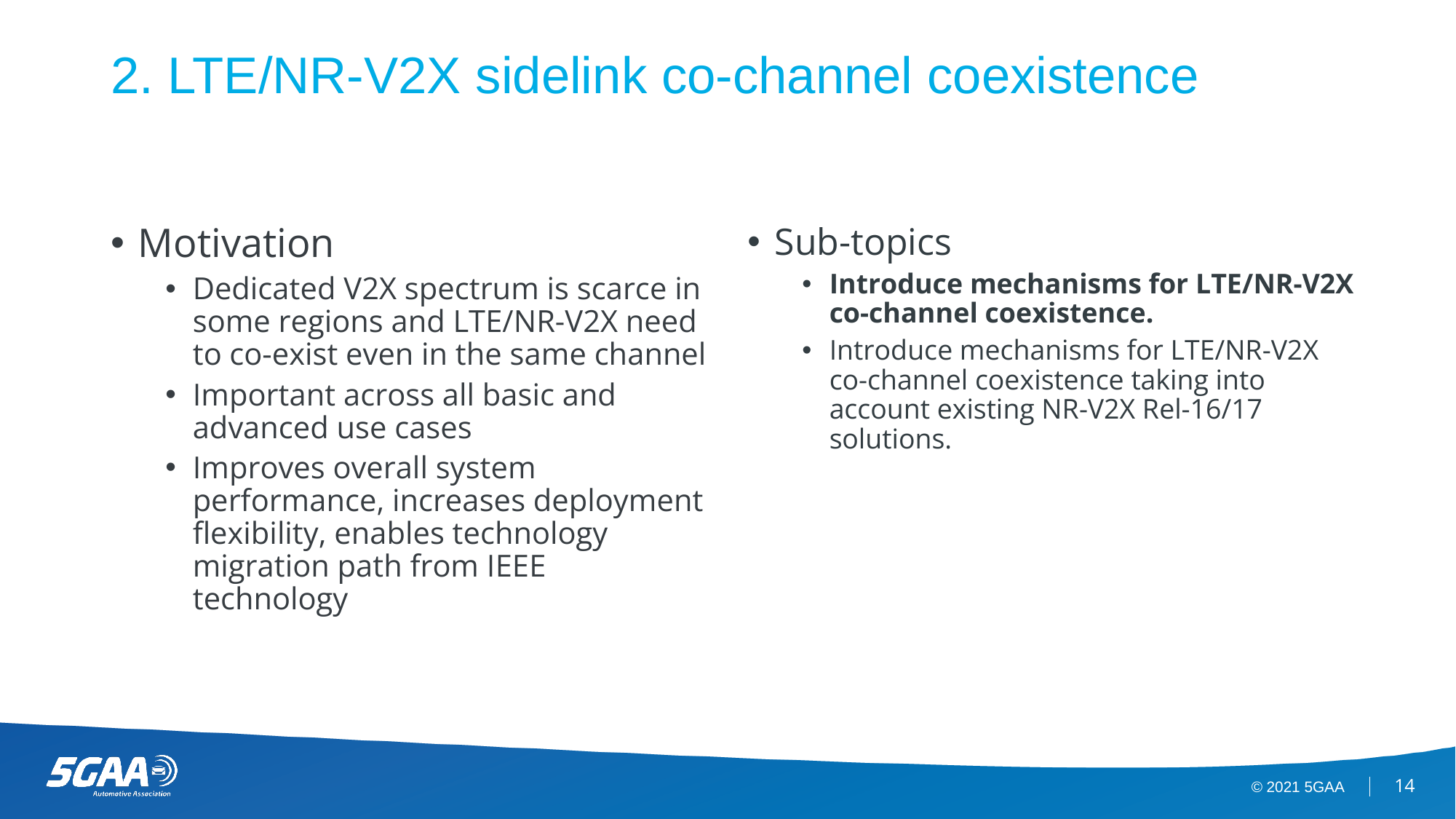

# 2. LTE/NR-V2X sidelink co-channel coexistence
Motivation
Dedicated V2X spectrum is scarce in some regions and LTE/NR-V2X need to co-exist even in the same channel
Important across all basic and advanced use cases
Improves overall system performance, increases deployment flexibility, enables technology migration path from IEEE technology
Sub-topics
Introduce mechanisms for LTE/NR-V2X co-channel coexistence.
Introduce mechanisms for LTE/NR-V2X co-channel coexistence taking into account existing NR-V2X Rel-16/17 solutions.